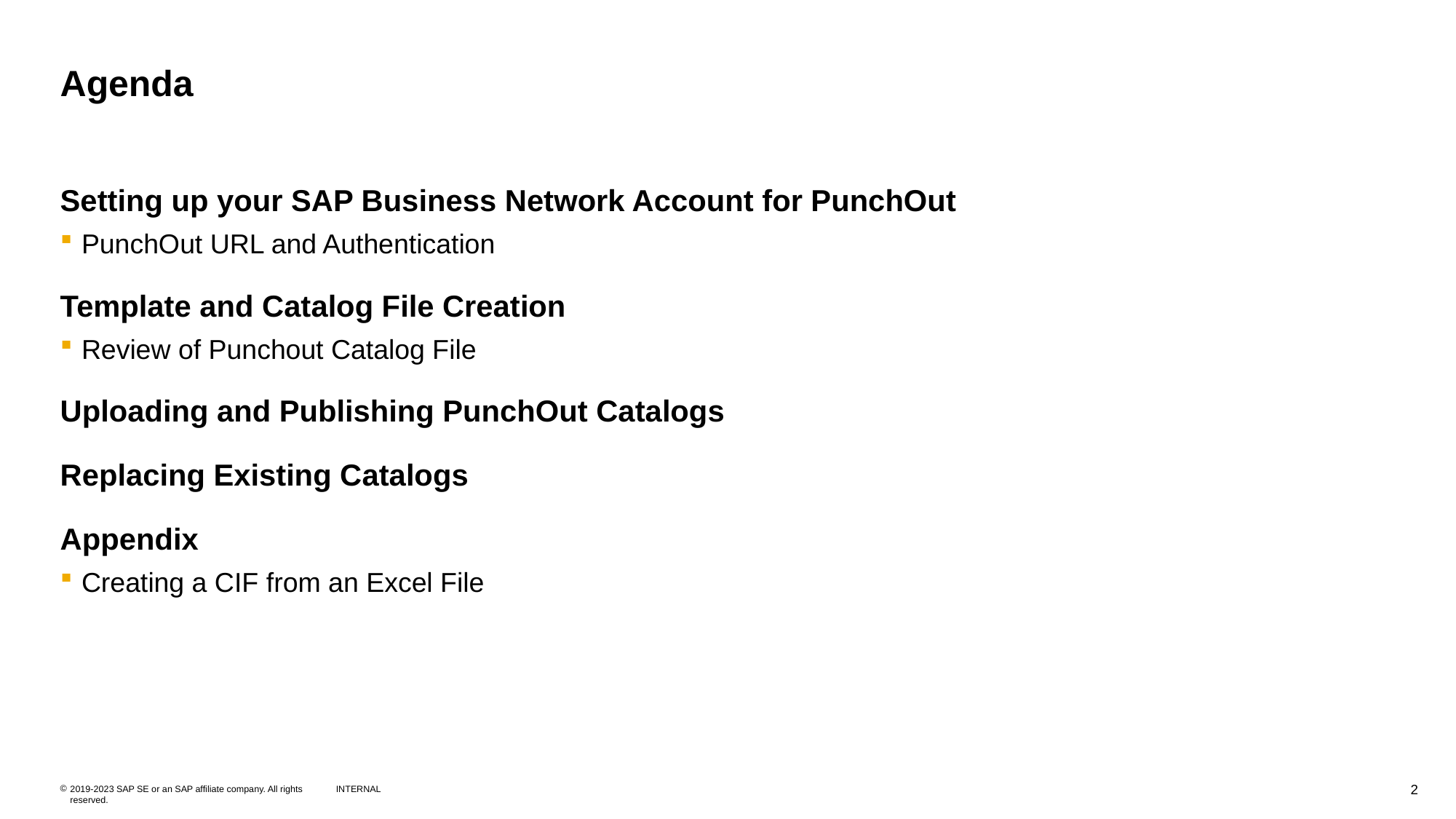

# Agenda
Setting up your SAP Business Network Account for PunchOut
PunchOut URL and Authentication
Template and Catalog File Creation
Review of Punchout Catalog File
Uploading and Publishing PunchOut Catalogs
Replacing Existing Catalogs
Appendix
Creating a CIF from an Excel File